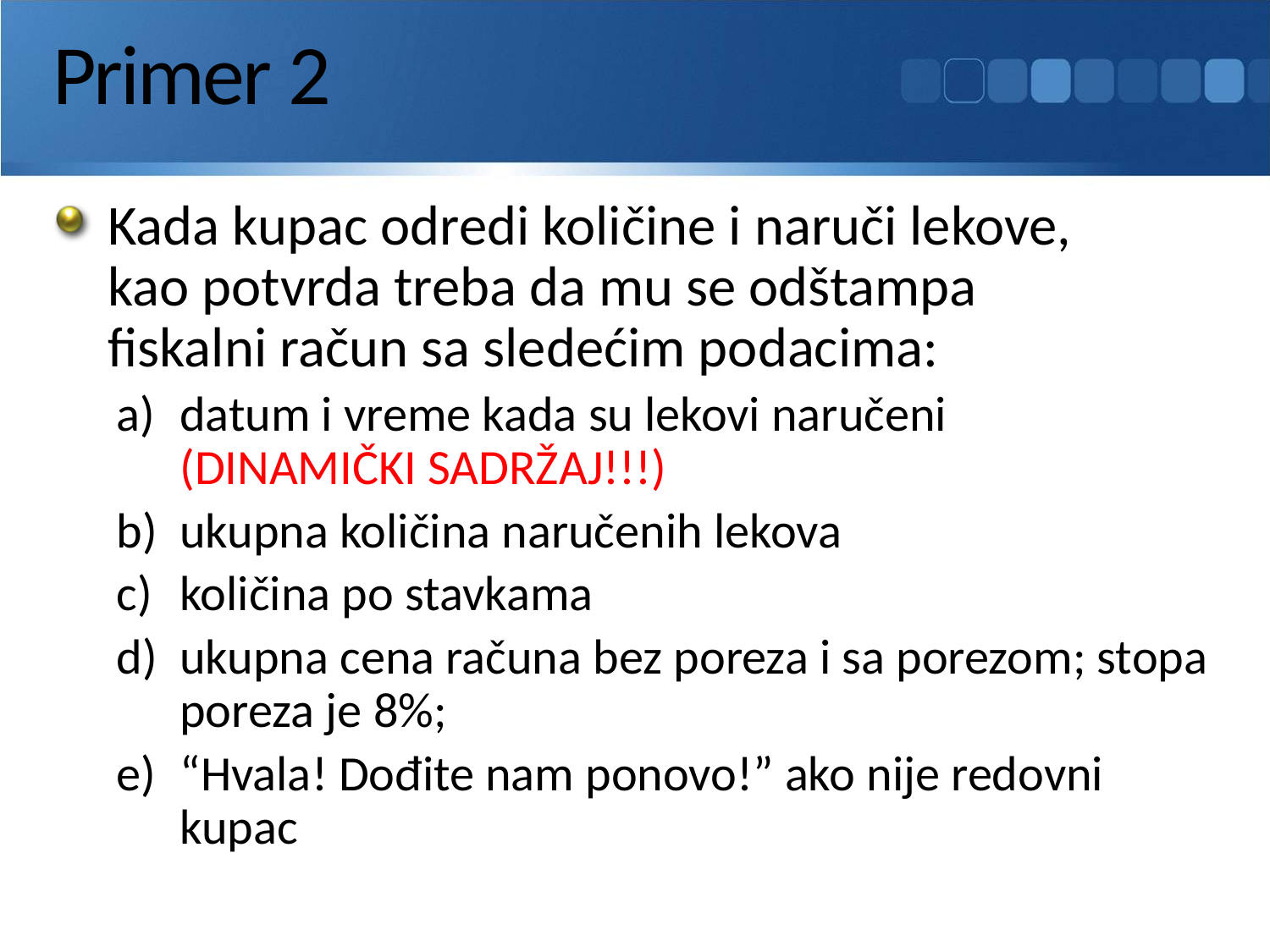

# Primer 2
Kada kupac odredi količine i naruči lekove,
kao potvrda treba da mu se odštampa
fiskalni račun sa sledećim podacima:
datum i vreme kada su lekovi naručeni
(DINAMIČKI SADRŽAJ!!!)
ukupna količina naručenih lekova
količina po stavkama
ukupna cena računa bez poreza i sa porezom; stopa poreza je 8%;
“Hvala! Dođite nam ponovo!” ako nije redovni kupac
Uvod u PHP
110